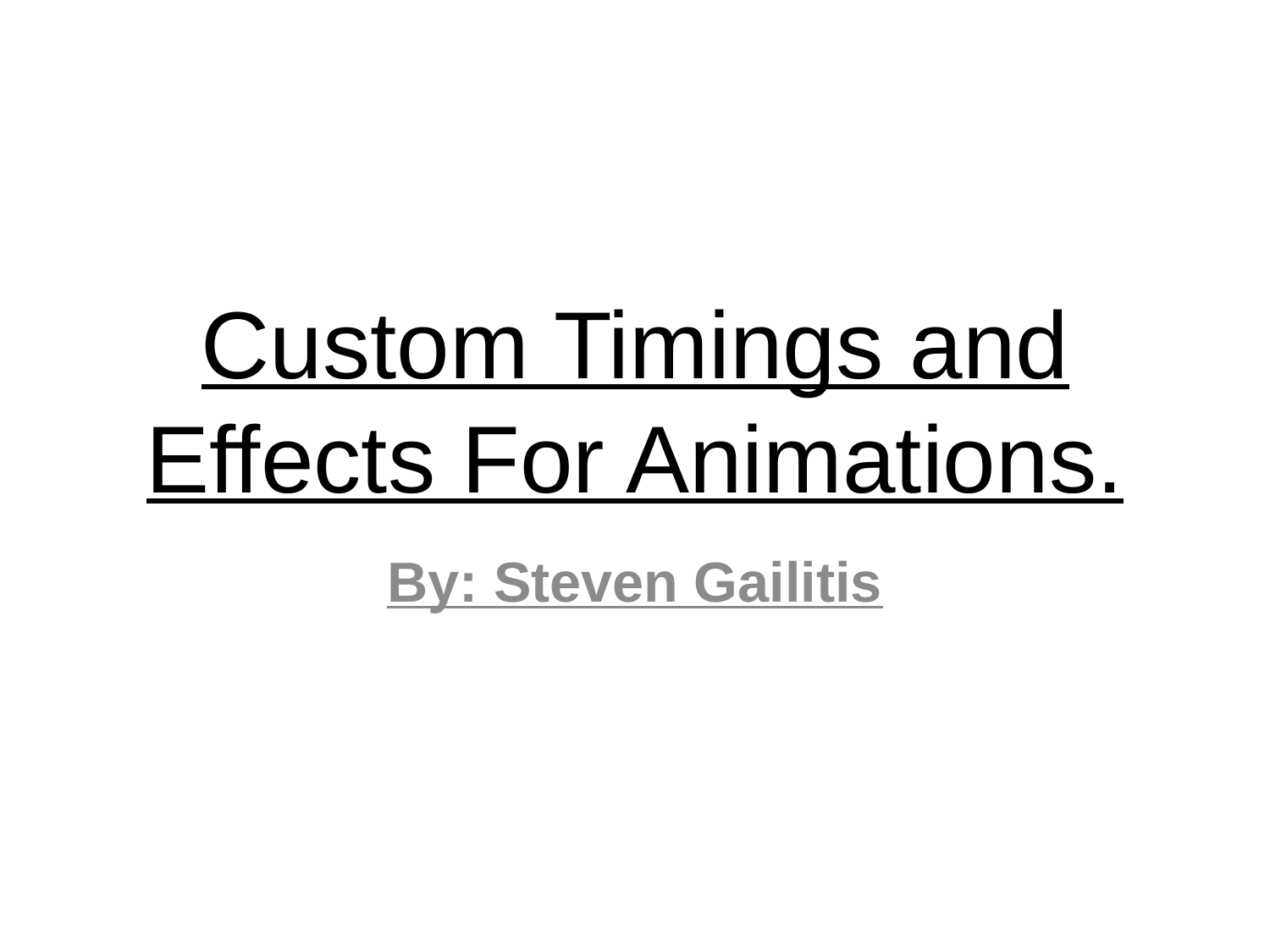

# Custom Timings and Effects For Animations.
By: Steven Gailitis